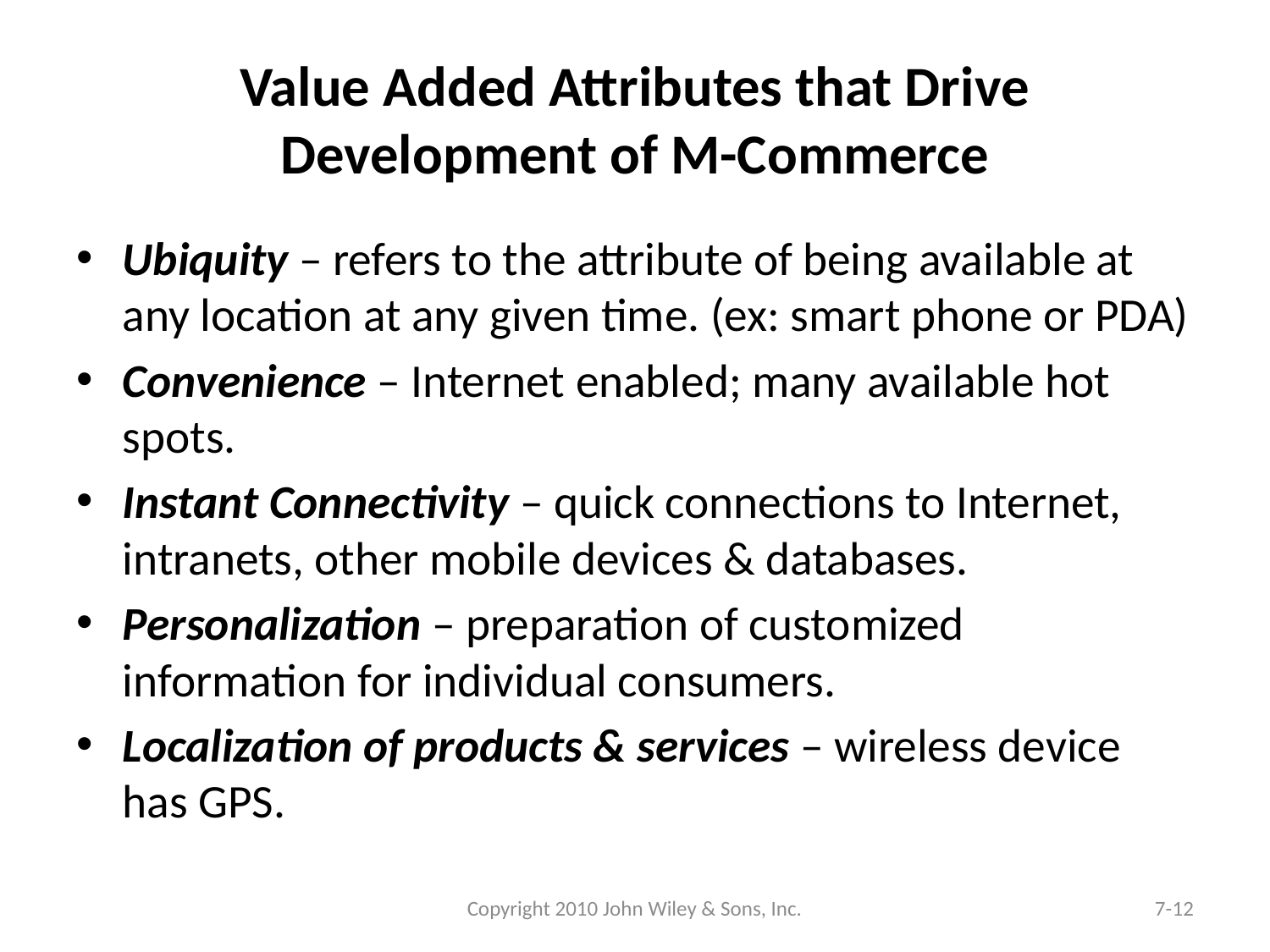

# Value Added Attributes that Drive Development of M-Commerce
Ubiquity – refers to the attribute of being available at any location at any given time. (ex: smart phone or PDA)
Convenience – Internet enabled; many available hot spots.
Instant Connectivity – quick connections to Internet, intranets, other mobile devices & databases.
Personalization – preparation of customized information for individual consumers.
Localization of products & services – wireless device has GPS.

Copyright 2010 John Wiley & Sons, Inc.
7-12